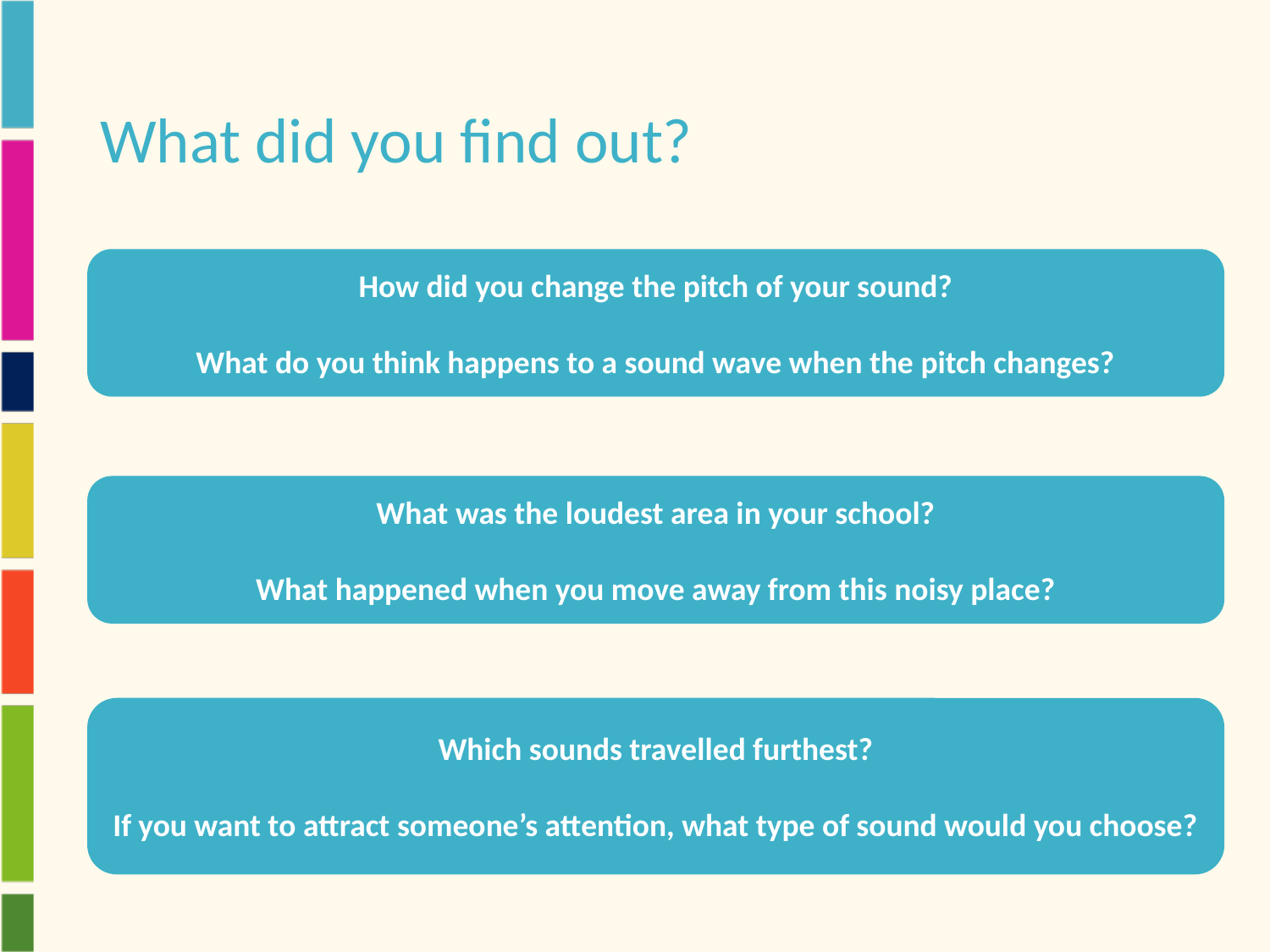

# What did you find out?
How did you change the pitch of your sound?

What do you think happens to a sound wave when the pitch changes?
What was the loudest area in your school?

What happened when you move away from this noisy place?
Which sounds travelled furthest?

If you want to attract someone’s attention, what type of sound would you choose?